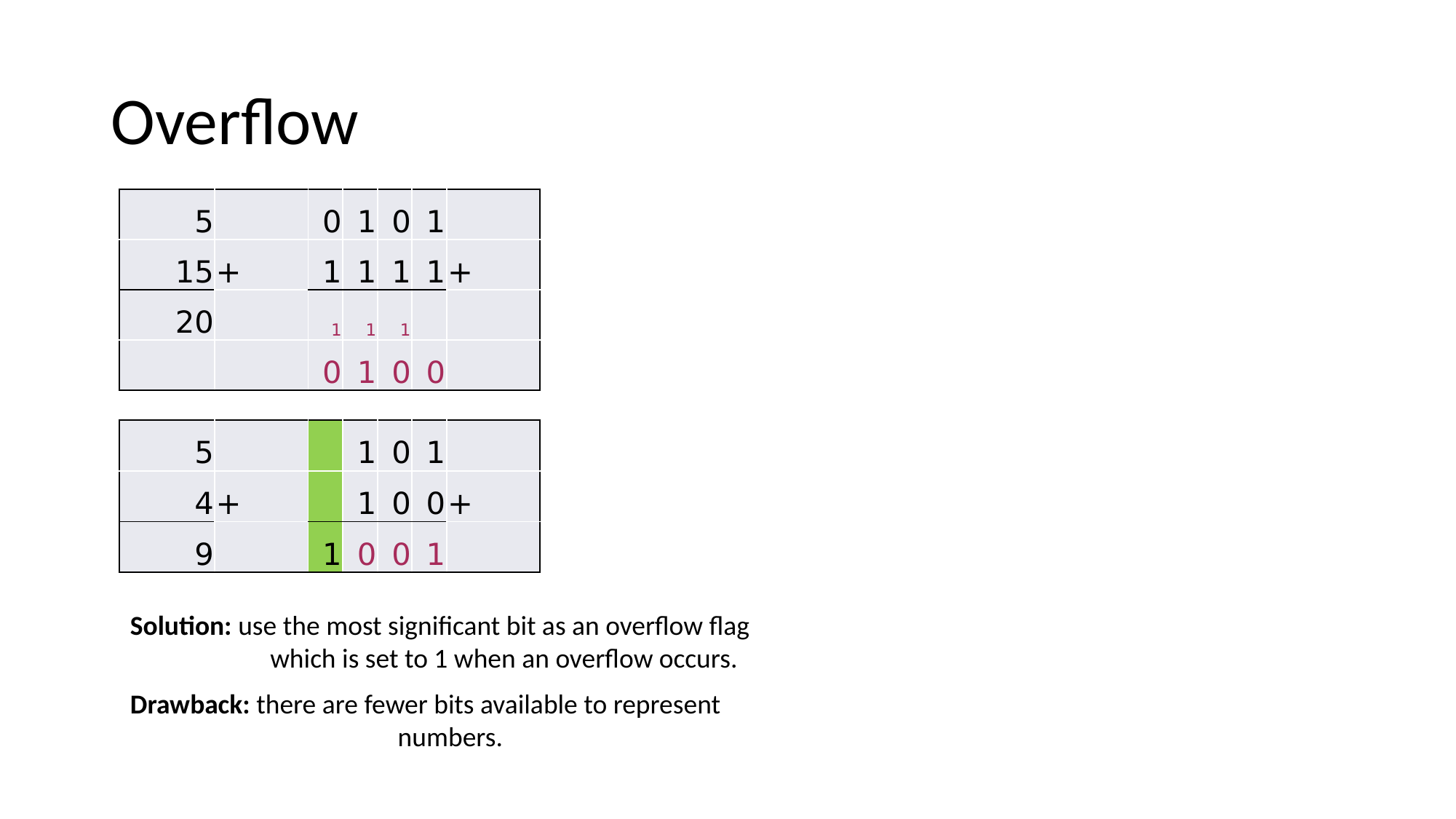

# Overflow
| 5 |  | 0 | 1 | 0 | 1 |  |
| --- | --- | --- | --- | --- | --- | --- |
| 15 | + | 1 | 1 | 1 | 1 | + |
| 20 |  | 1 | 1 | 1 |  |  |
|  |  | 0 | 1 | 0 | 0 |  |
| 5 |  |  | 1 | 0 | 1 |  |
| --- | --- | --- | --- | --- | --- | --- |
| 4 | + |  | 1 | 0 | 0 | + |
| 9 |  | 1 | 0 | 0 | 1 |  |
Solution: use the most significant bit as an overflow flag 	     which is set to 1 when an overflow occurs.
Drawback: there are fewer bits available to represent 		        numbers.